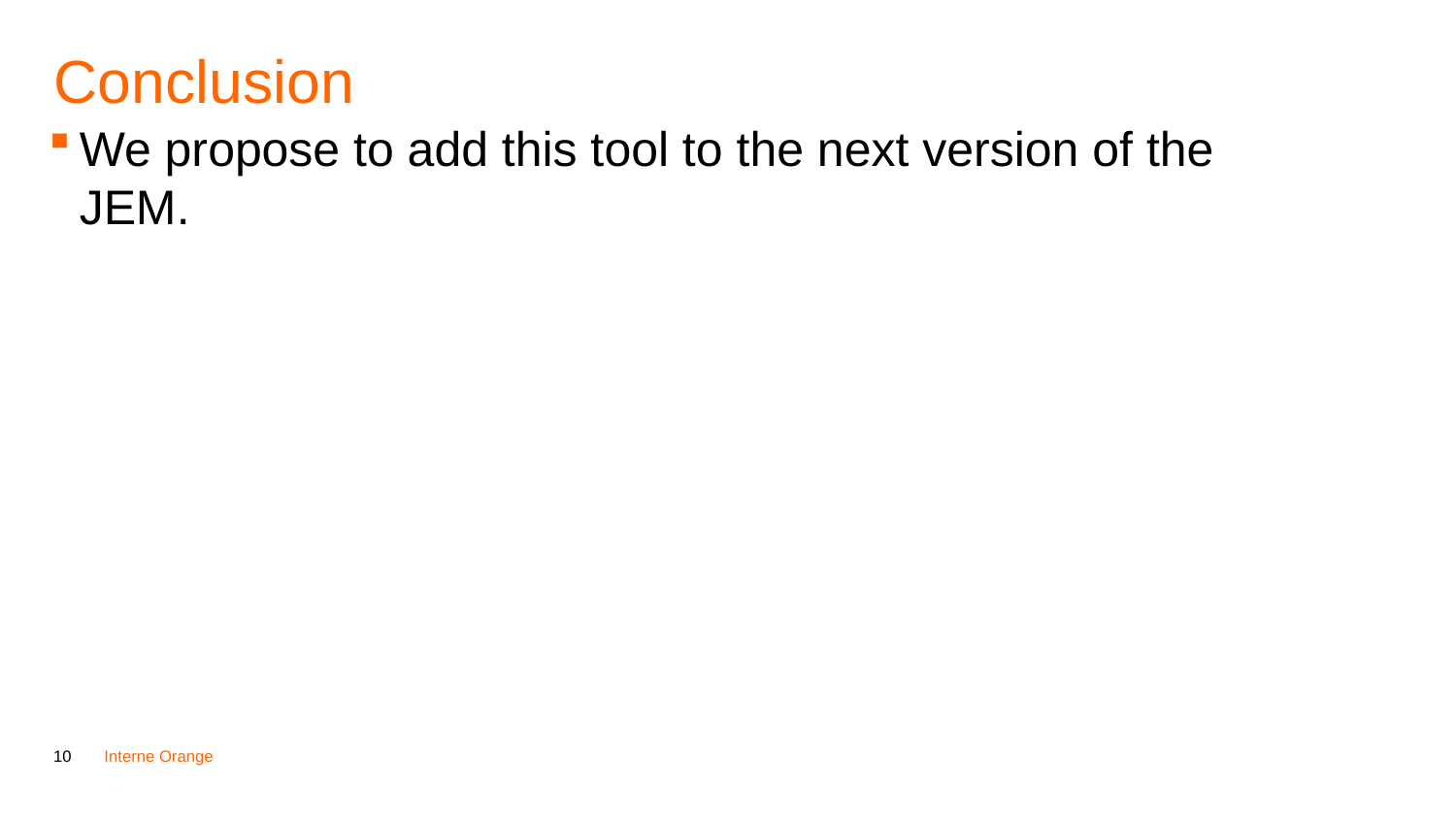

Conclusion
We propose to add this tool to the next version of the JEM.